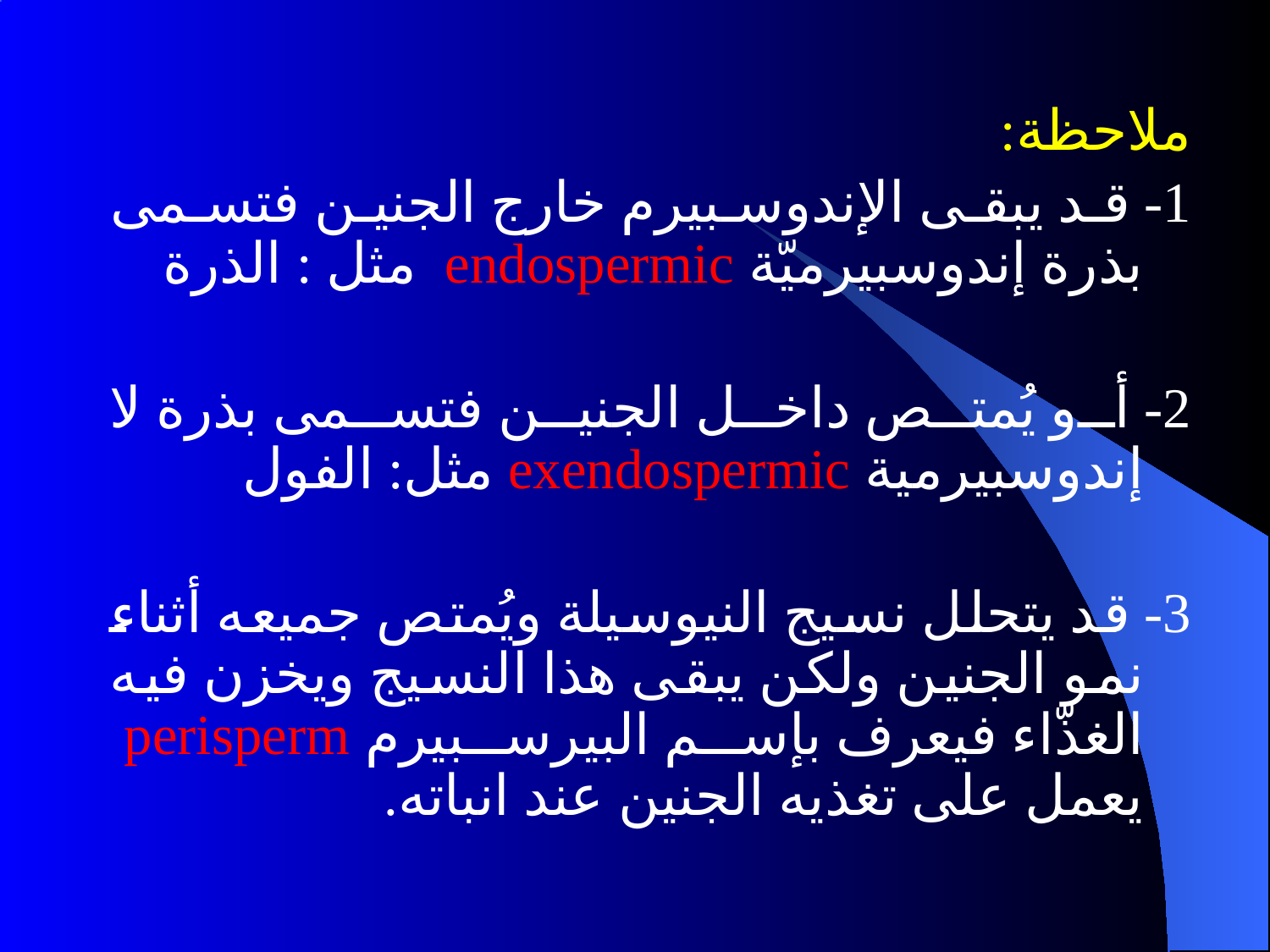

ملاحظة:
1- قد يبقى الإندوسبيرم خارج الجنين فتسمى بذرة إندوسبيرميّة endospermic  مثل : الذرة

2- أو يُمتص داخل الجنين فتسمى بذرة لا إندوسبيرمية exendospermic مثل: الفول

3- قد يتحلل نسيج النيوسيلة ويُمتص جميعه أثناء نمو الجنين ولكن يبقى هذا النسيج ويخزن فيه الغذّاء فيعرف بإسم البيرسبيرم perisperm  يعمل على تغذيه الجنين عند انباته.